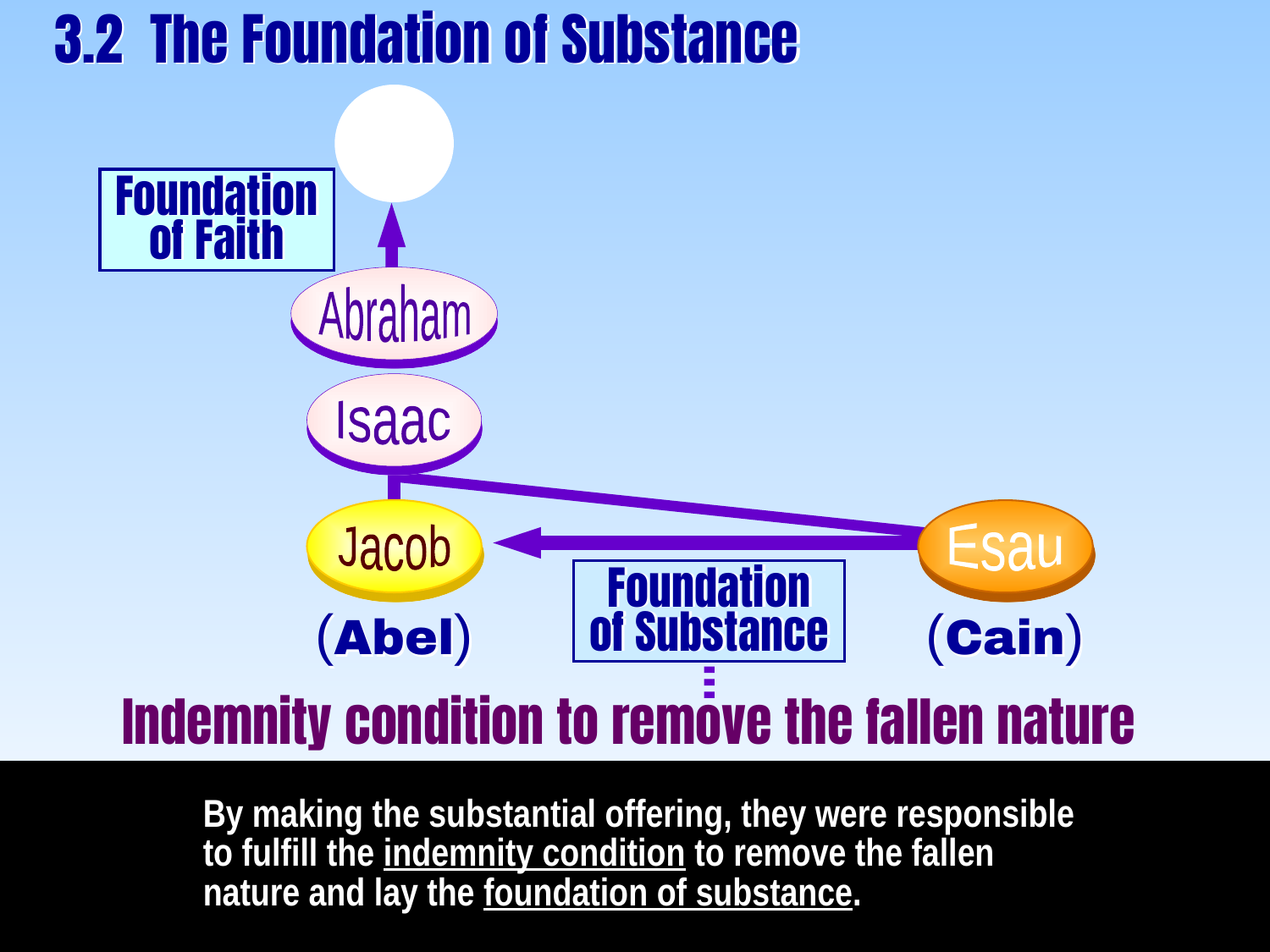

3.2  The Foundation of Substance

God

Abraham

Foundation
of Faith

Isaac

Jacob

Esau

Foundation
of Substance
(Abel)
(Cain)
...
Indemnity condition to remove the fallen nature

By making the substantial offering, they were responsible to fulfill the indemnity condition to remove the fallen nature and lay the foundation of substance.